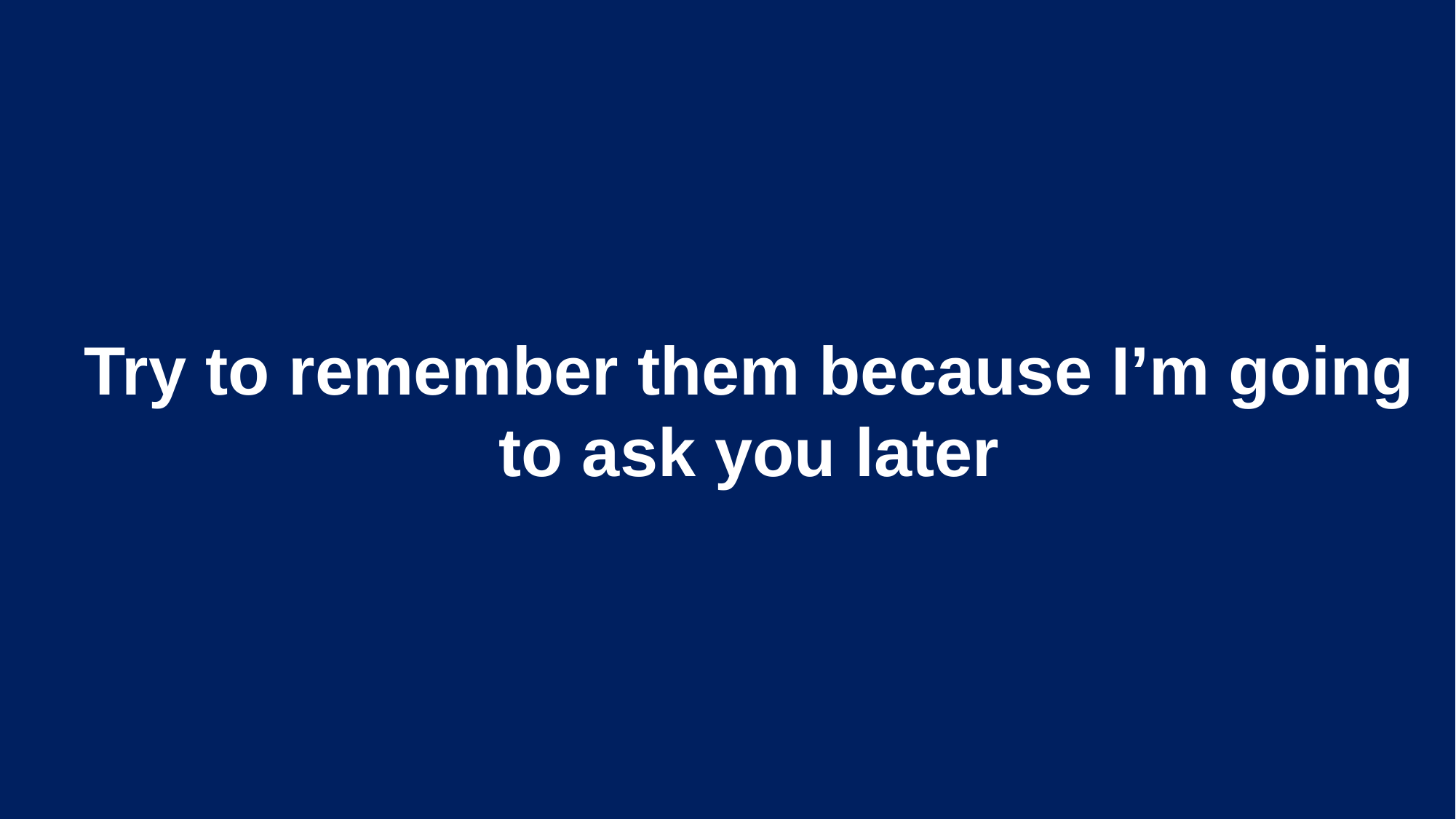

Try to remember them because I’m going to ask you later